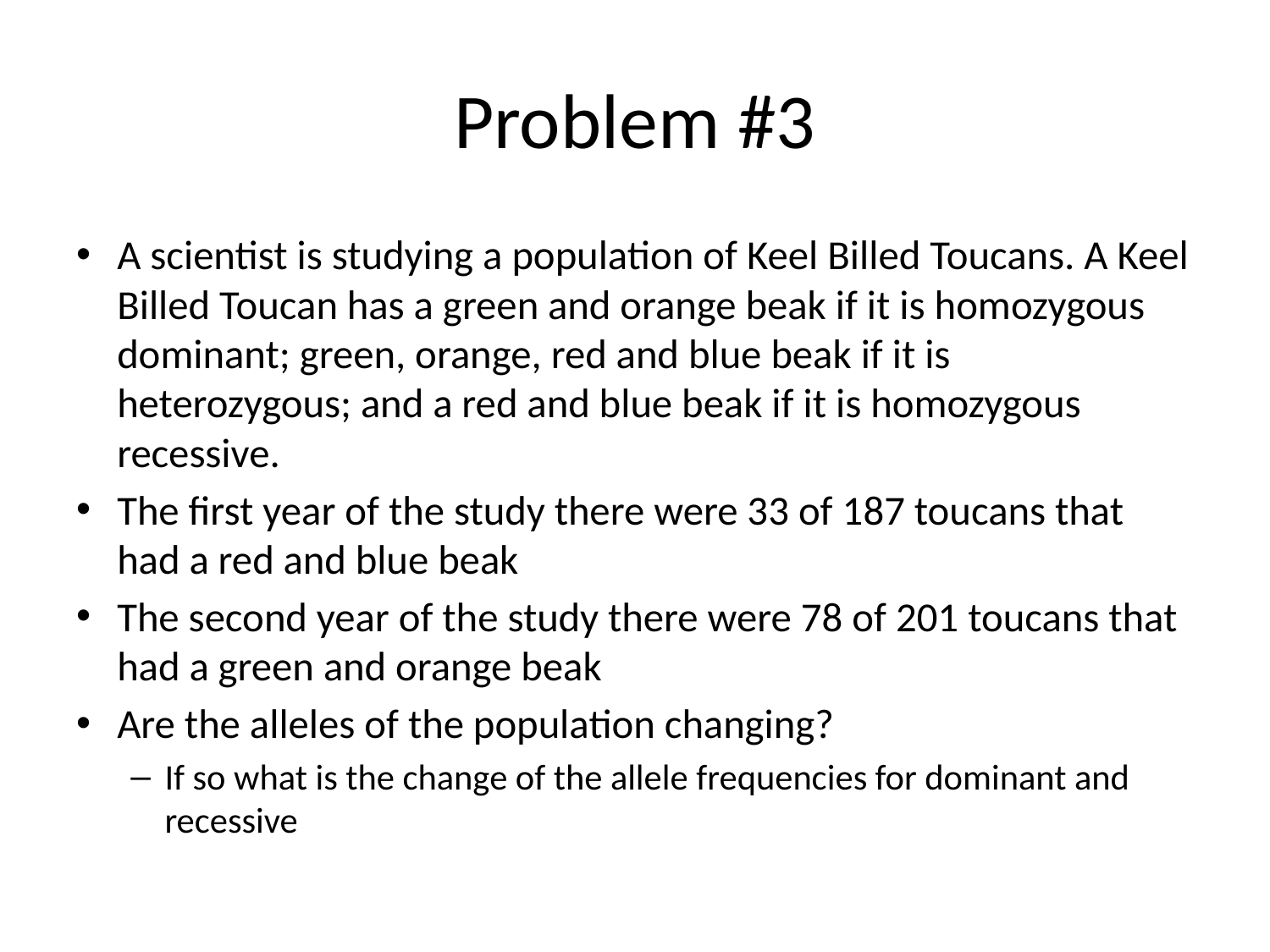

# Problem #3
A scientist is studying a population of Keel Billed Toucans. A Keel Billed Toucan has a green and orange beak if it is homozygous dominant; green, orange, red and blue beak if it is heterozygous; and a red and blue beak if it is homozygous recessive.
The first year of the study there were 33 of 187 toucans that had a red and blue beak
The second year of the study there were 78 of 201 toucans that had a green and orange beak
Are the alleles of the population changing?
If so what is the change of the allele frequencies for dominant and recessive